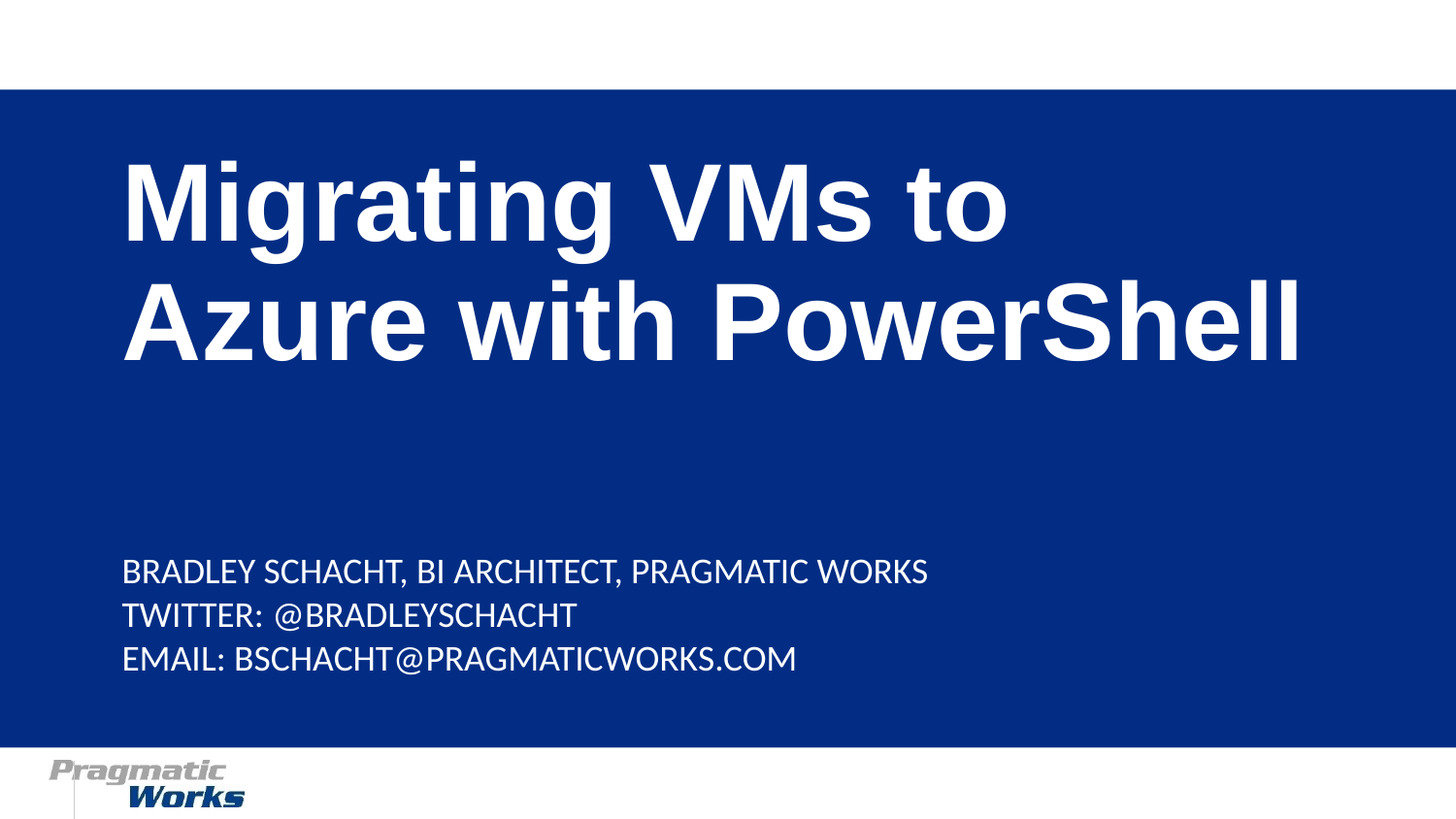

Migrating VMs to Azure with PowerShell
Bradley Schacht, BI Architect, Pragmatic Works
Twitter: @Bradleyschacht
Email: bschacht@pragmaticworks.com